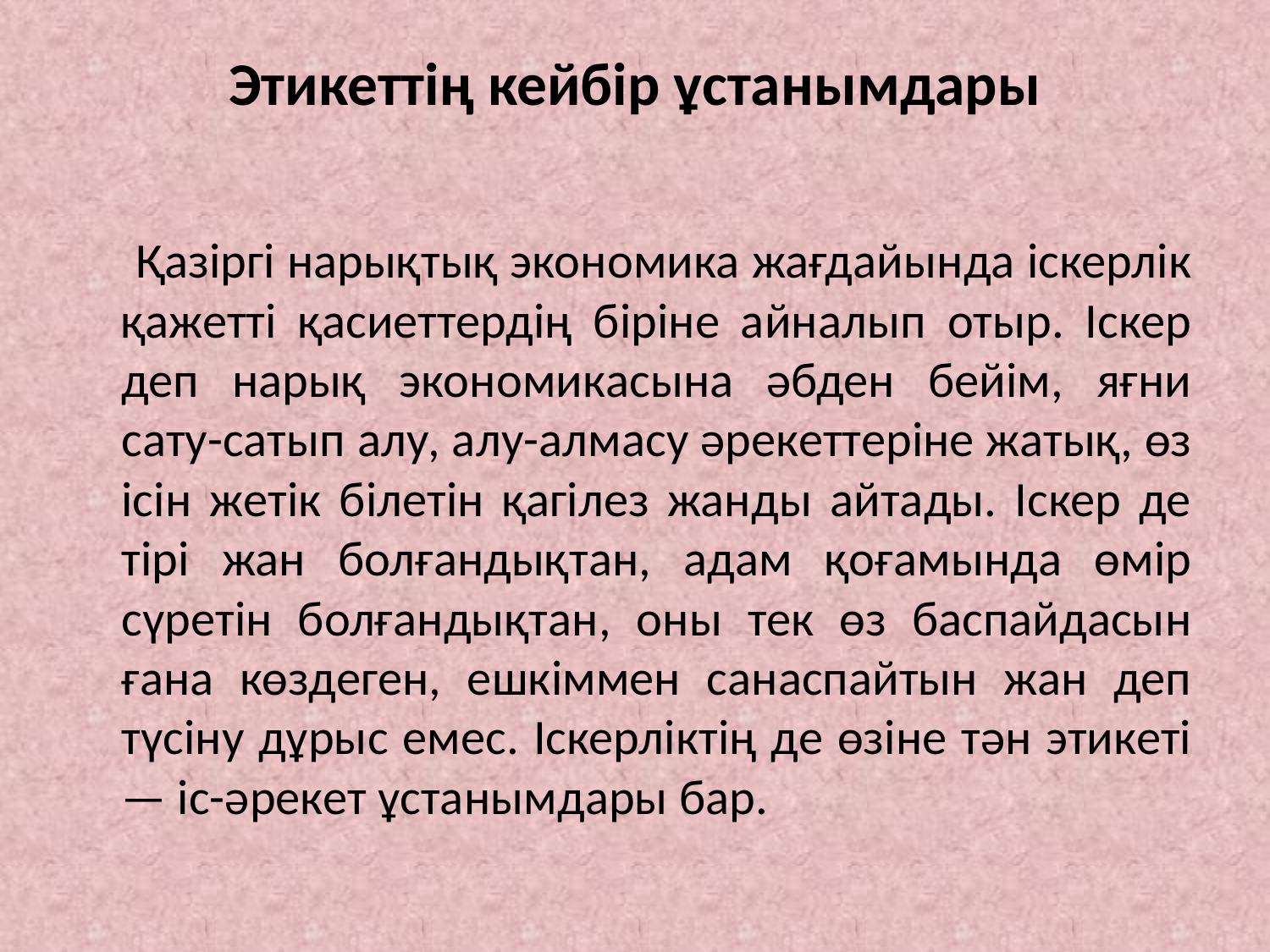

# Этикеттің кейбір ұстанымдары
     Қазіргі нарықтық экономика жағдайында іскерлік қажетті қасиеттердің біріне айналып отыр. Іскер деп нарық экономикасына әбден бейім, яғни сату-сатып алу, алу-алмасу әрекеттеріне жатық, өз ісін жетік білетін қагілез жанды айтады. Іскер де тірі жан болғандықтан, адам қоғамында өмір сүретін болғандықтан, оны тек өз баспайдасын ғана көздеген, ешкіммен санаспайтын жан деп түсіну дұрыс емес. Іскерліктің де өзіне тән этикеті — іс-әрекет ұстанымдары бар.